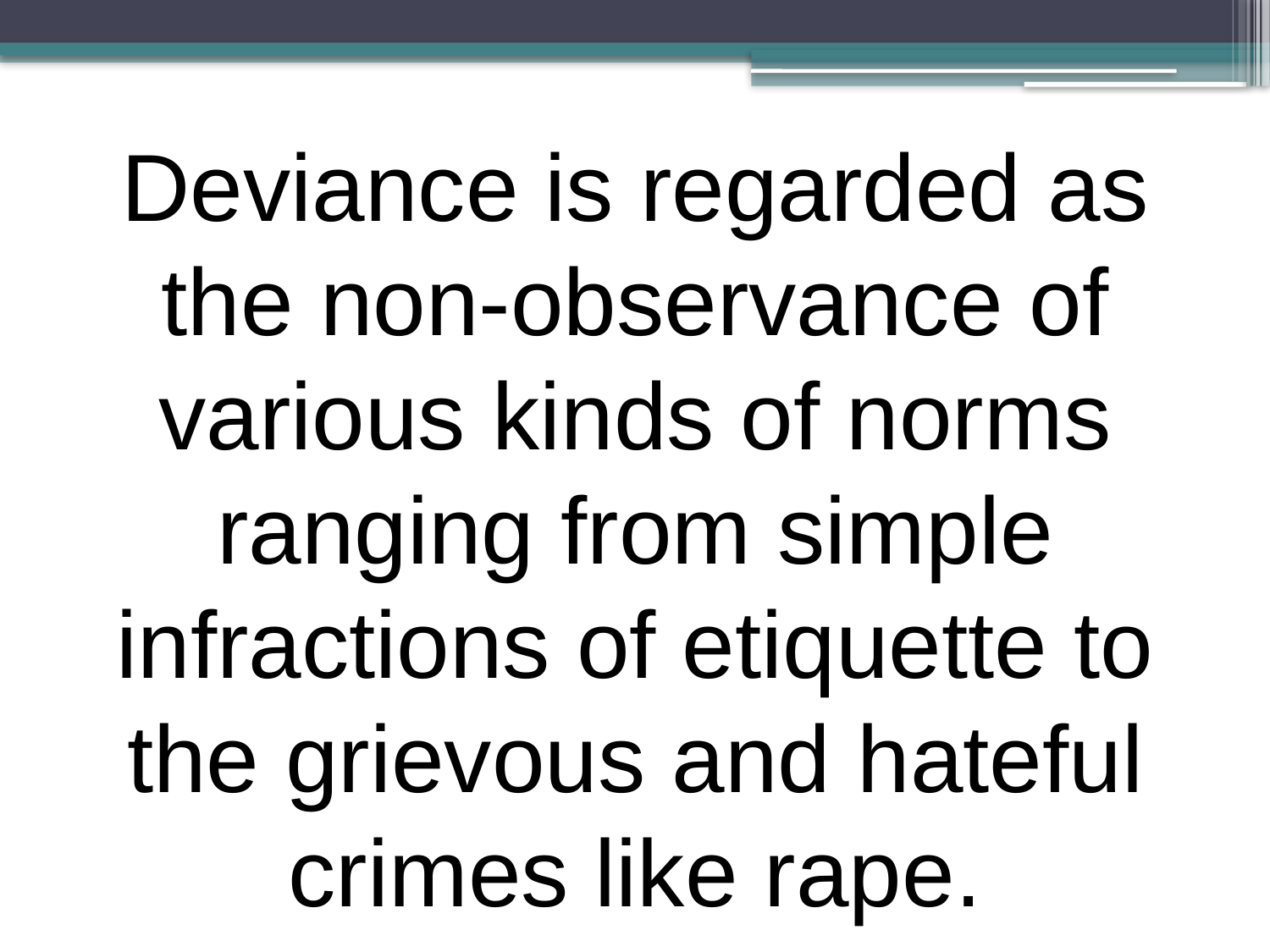

Deviance is regarded as the non-observance of various kinds of norms ranging from simple infractions of etiquette to the grievous and hateful crimes like rape.